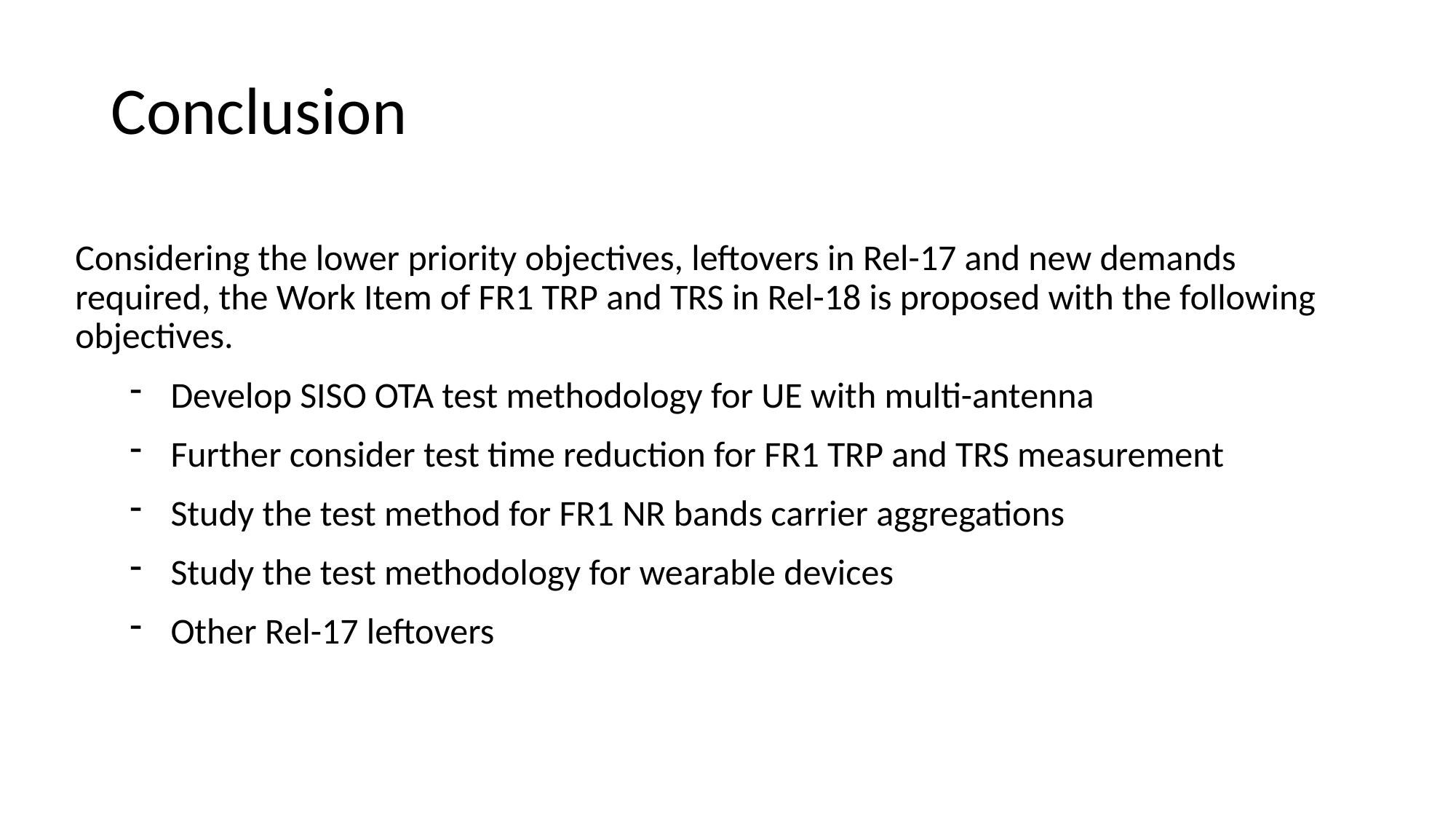

# Conclusion
Considering the lower priority objectives, leftovers in Rel-17 and new demands required, the Work Item of FR1 TRP and TRS in Rel-18 is proposed with the following objectives.
Develop SISO OTA test methodology for UE with multi-antenna
Further consider test time reduction for FR1 TRP and TRS measurement
Study the test method for FR1 NR bands carrier aggregations
Study the test methodology for wearable devices
Other Rel-17 leftovers